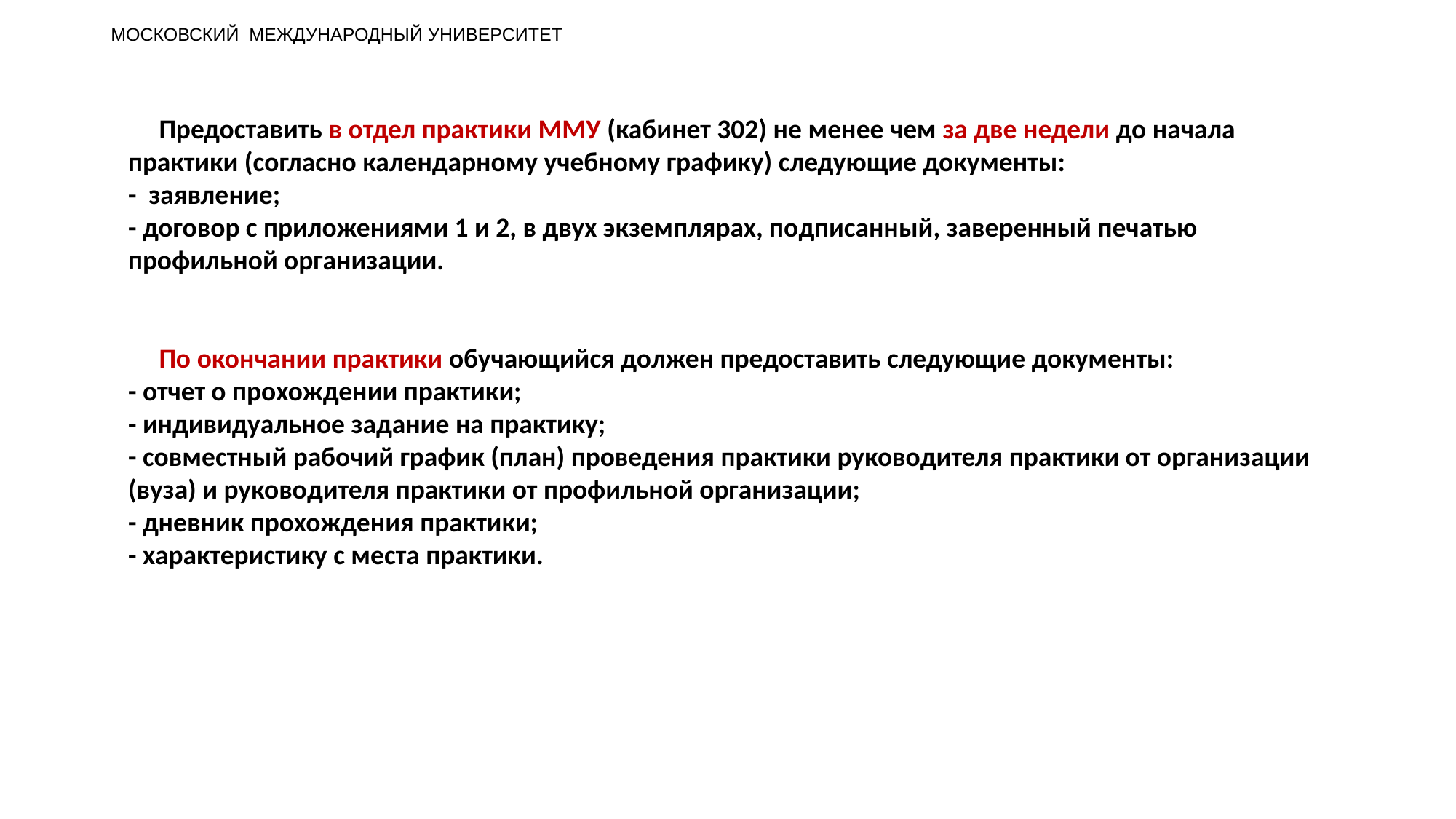

МОСКОВСКИЙ  МЕЖДУНАРОДНЫЙ УНИВЕРСИТЕТ
     Предоставить в отдел практики ММУ (кабинет 302) не менее чем за две недели до начала практики (согласно календарному учебному графику) следующие документы:
-  заявление;
- договор с приложениями 1 и 2, в двух экземплярах, подписанный, заверенный печатью профильной организации.

     По окончании практики обучающийся должен предоставить следующие документы:
- отчет о прохождении практики;
- индивидуальное задание на практику;
- совместный рабочий график (план) проведения практики руководителя практики от организации (вуза) и руководителя практики от профильной организации;
- дневник прохождения практики;
- характеристику с места практики.